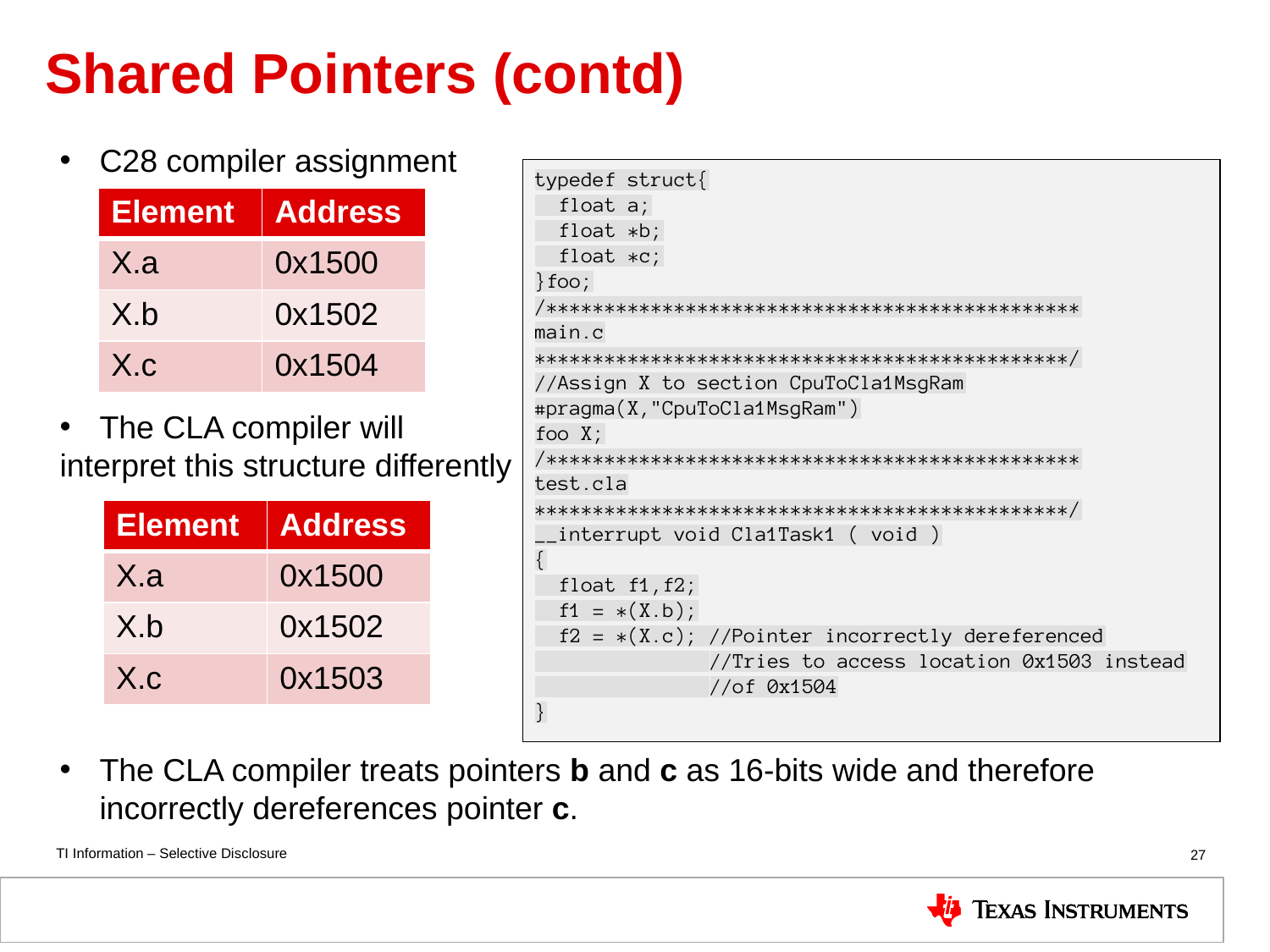

# Shared Pointers (contd)
C28 compiler assignment

The CLA compiler will
interpret this structure differently

The CLA compiler treats pointers b and c as 16-bits wide and therefore incorrectly dereferences pointer c.

typedef struct{
  float a;
  float *b;
  float *c;
}foo;
/**********************************************
main.c
**********************************************/
//Assign X to section CpuToCla1MsgRam
#pragma(X,"CpuToCla1MsgRam")
foo X;
/**********************************************
test.cla
**********************************************/
__interrupt void Cla1Task1 ( void )
{
  float f1,f2;
  f1 = *(X.b);
  f2 = *(X.c); //Pointer incorrectly dereferenced
               //Tries to access location 0x1503 instead
               //of 0x1504
}

| Element | Address |
| --- | --- |
| X.a | 0x1500 |
| X.b | 0x1502 |
| X.c | 0x1504 |
| Element | Address |
| --- | --- |
| X.a | 0x1500 |
| X.b | 0x1502 |
| X.c | 0x1503 |
27